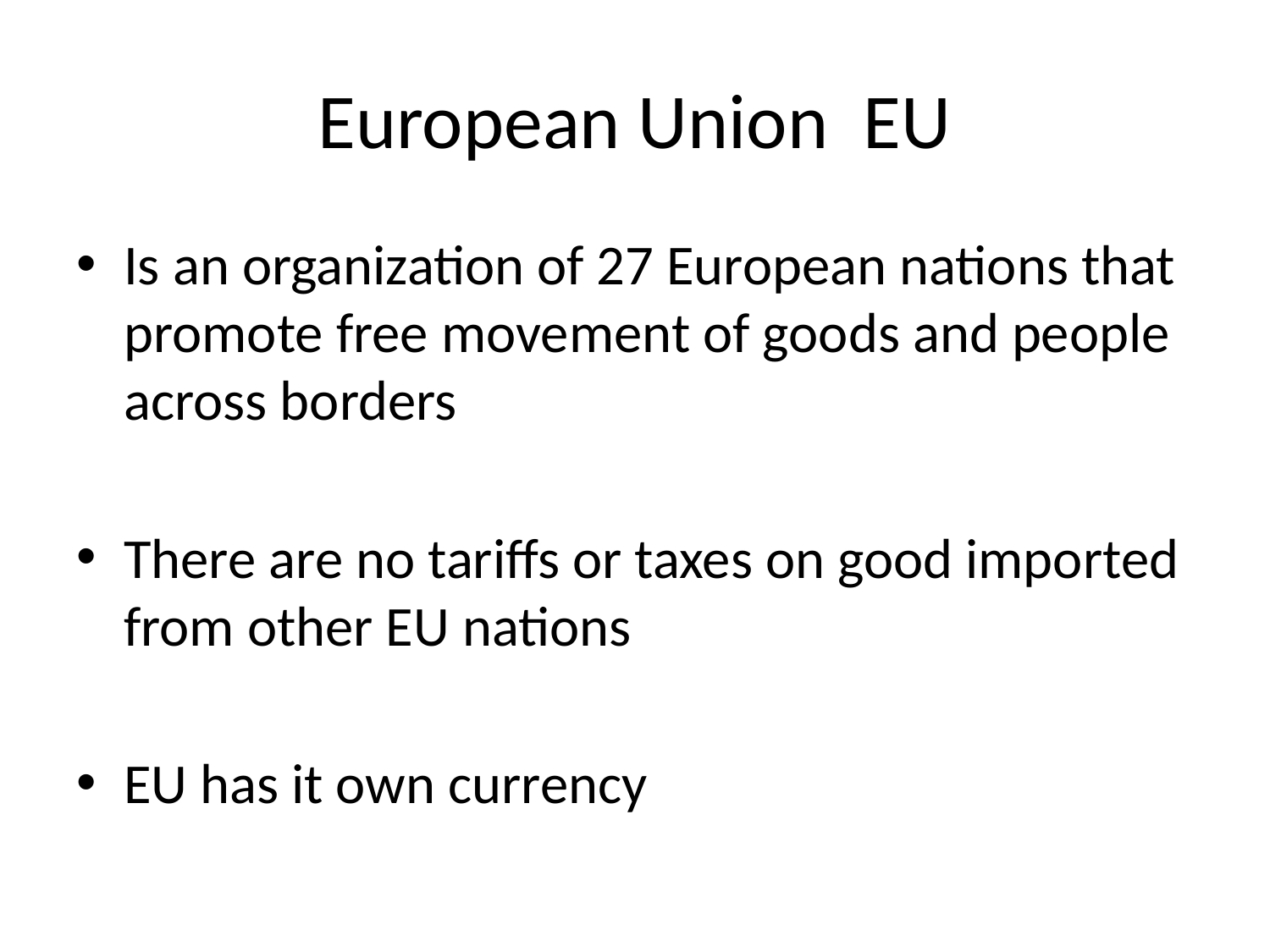

# European Union  EU
Is an organization of 27 European nations that promote free movement of goods and people across borders

There are no tariffs or taxes on good imported from other EU nations

EU has it own currency